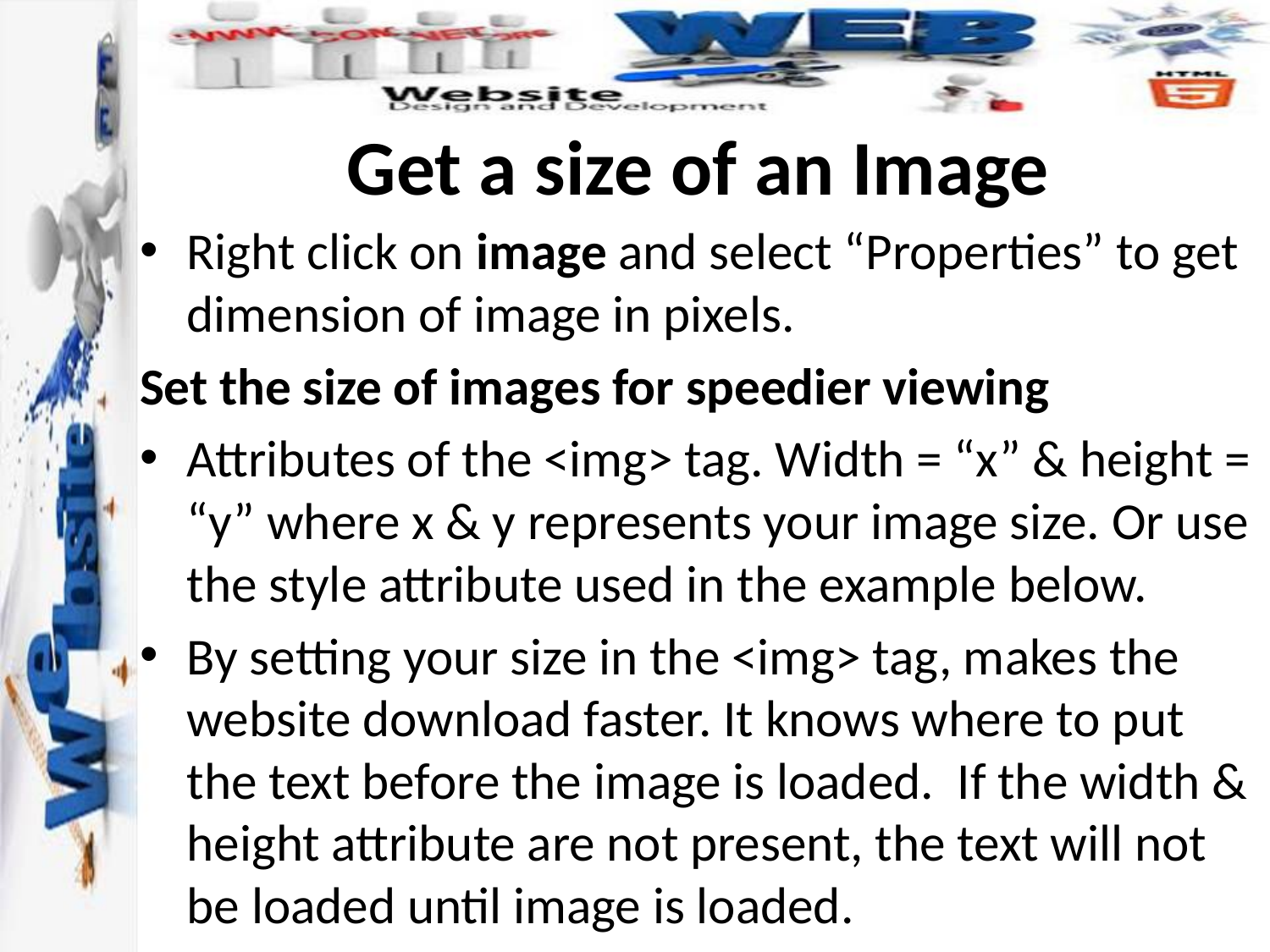

# Get a size of an Image
Right click on image and select “Properties” to get dimension of image in pixels.
Set the size of images for speedier viewing
Attributes of the <img> tag. Width = “x” & height = “y” where x & y represents your image size. Or use the style attribute used in the example below.
By setting your size in the <img> tag, makes the website download faster. It knows where to put the text before the image is loaded.  If the width & height attribute are not present, the text will not be loaded until image is loaded.